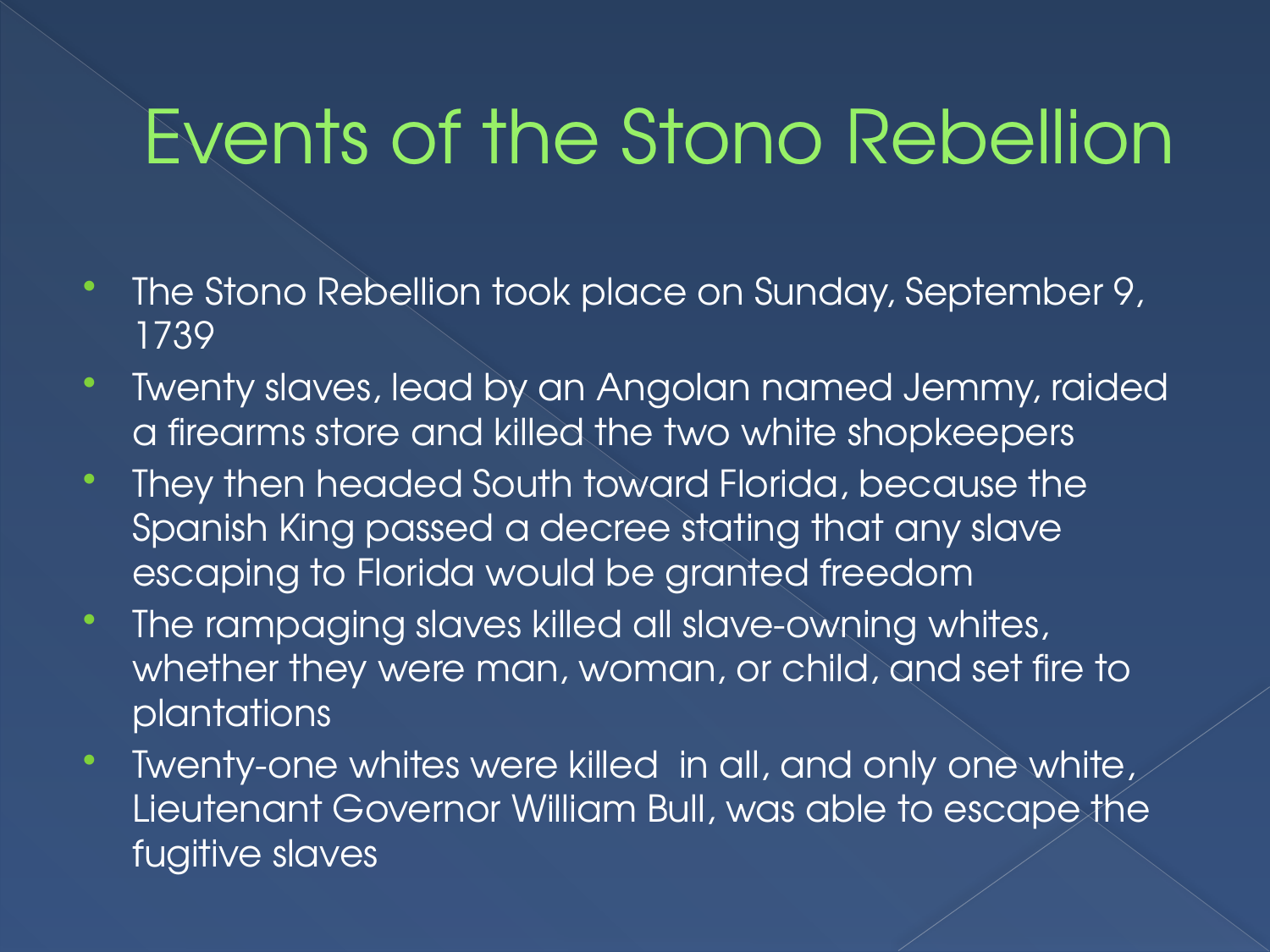

# Events of the Stono Rebellion
The Stono Rebellion took place on Sunday, September 9, 1739
Twenty slaves, lead by an Angolan named Jemmy, raided a firearms store and killed the two white shopkeepers
They then headed South toward Florida, because the Spanish King passed a decree stating that any slave escaping to Florida would be granted freedom
The rampaging slaves killed all slave-owning whites, whether they were man, woman, or child, and set fire to plantations
Twenty-one whites were killed  in all, and only one white, Lieutenant Governor William Bull, was able to escape the fugitive slaves